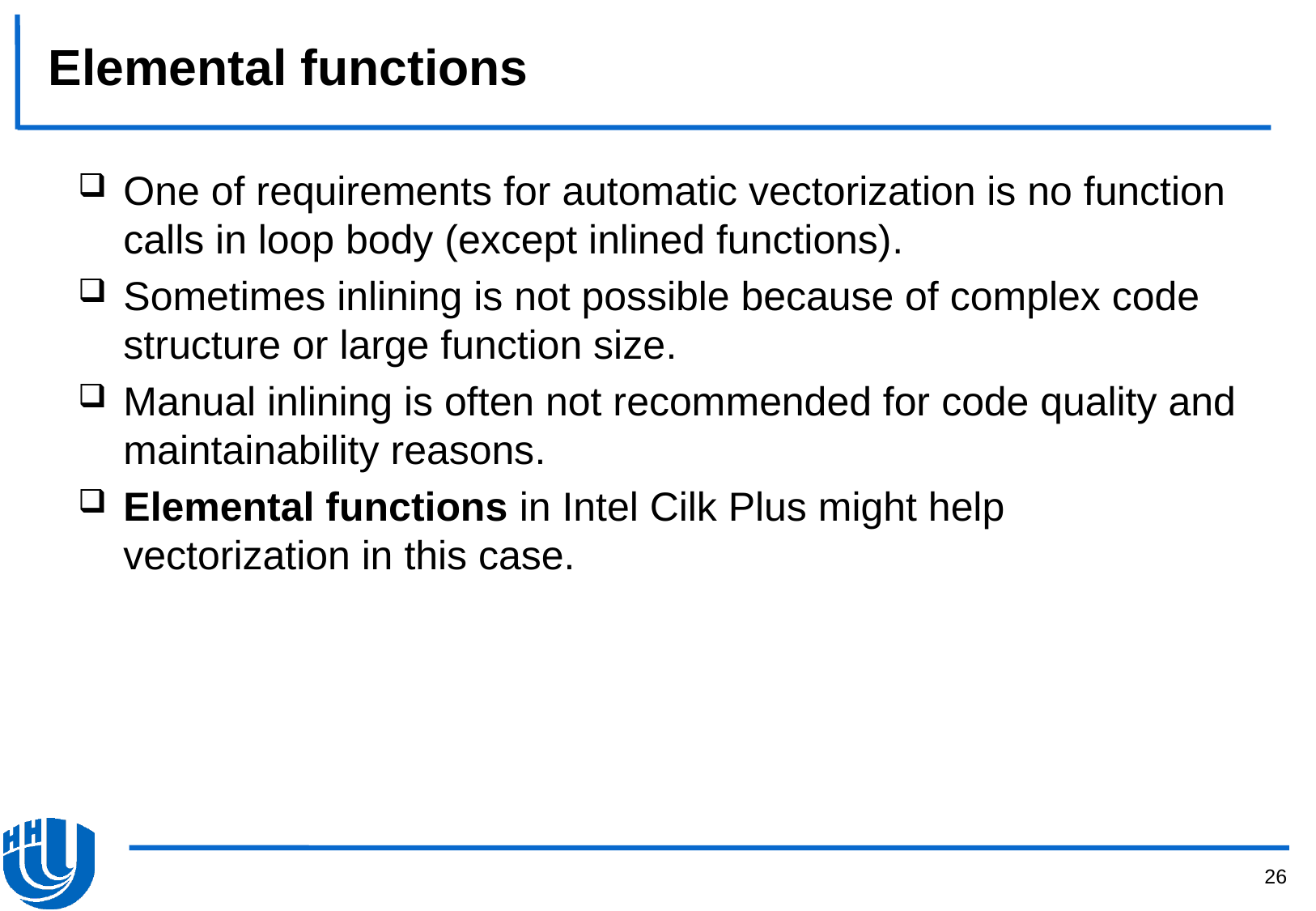

# Elemental functions
One of requirements for automatic vectorization is no function calls in loop body (except inlined functions).
Sometimes inlining is not possible because of complex code structure or large function size.
Manual inlining is often not recommended for code quality and maintainability reasons.
Elemental functions in Intel Cilk Plus might help vectorization in this case.